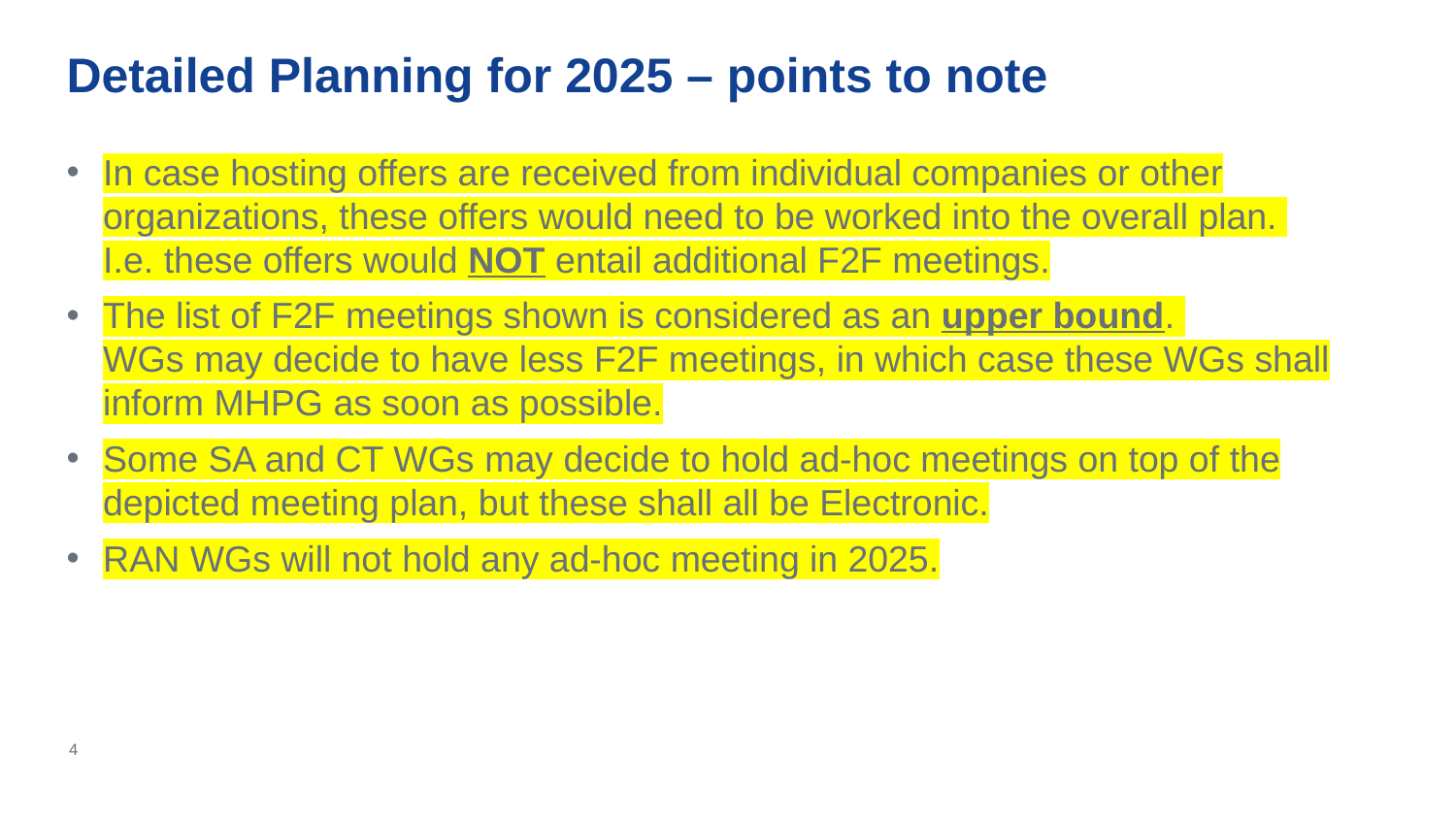

# Detailed Planning for 2025 – points to note
In case hosting offers are received from individual companies or other organizations, these offers would need to be worked into the overall plan.
I.e. these offers would NOT entail additional F2F meetings.
The list of F2F meetings shown is considered as an upper bound.
WGs may decide to have less F2F meetings, in which case these WGs shall inform MHPG as soon as possible.
Some SA and CT WGs may decide to hold ad-hoc meetings on top of the depicted meeting plan, but these shall all be Electronic.
RAN WGs will not hold any ad-hoc meeting in 2025.